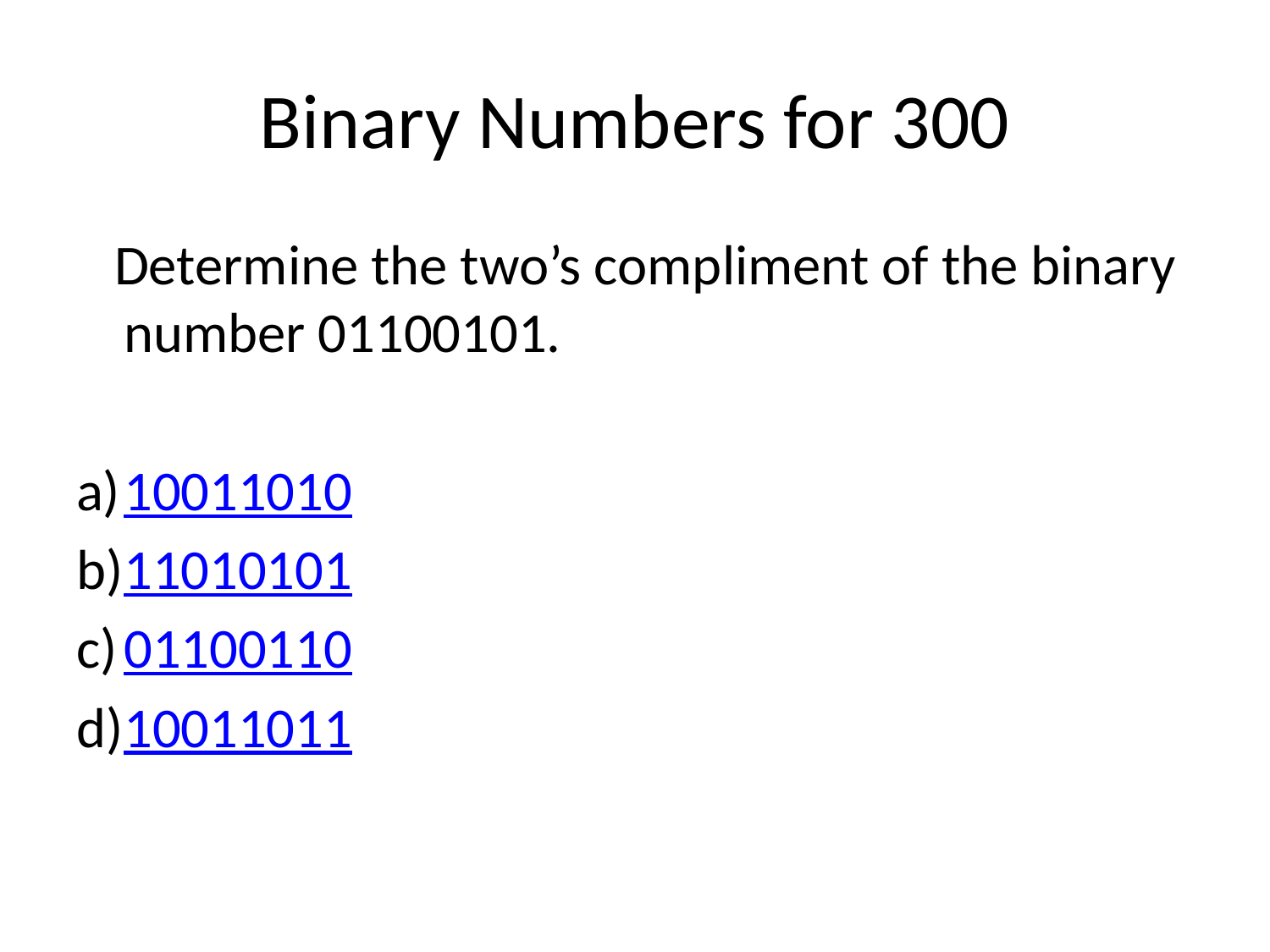

# Binary Numbers for 300
   Determine the two’s compliment of the binary number 01100101.

10011010
11010101
01100110
10011011